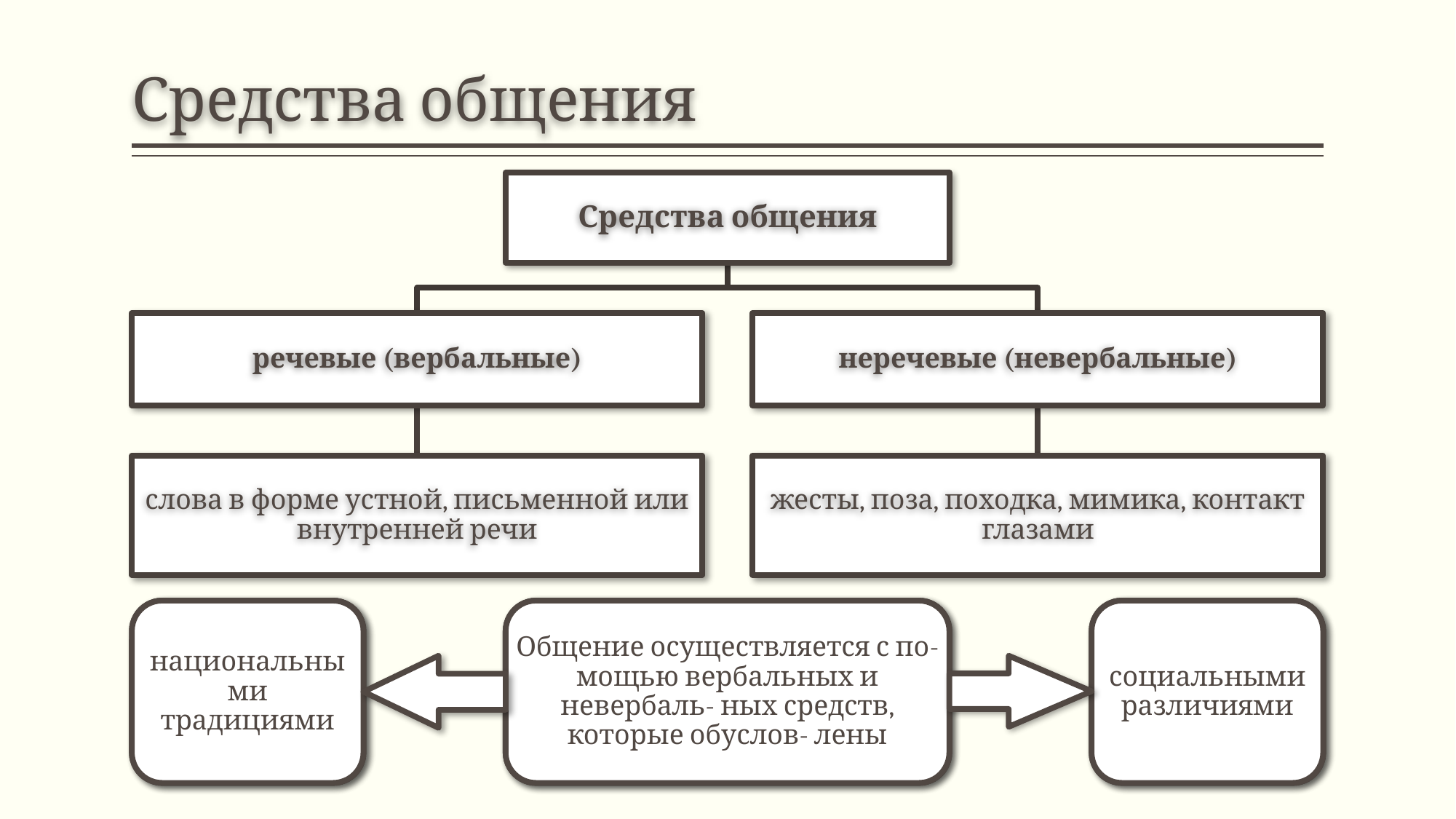

# Средства общения

Средства общения

речевые (вербальные)

неречевые (невербальные)

слова в форме устной, письменной или внутренней речи

жесты, поза, походка, мимика, контакт глазами

Общение осуществляется с по- мощью вербальных и невербаль- ных средств, которые обуслов- лены

национальными традициями

социальными различиями